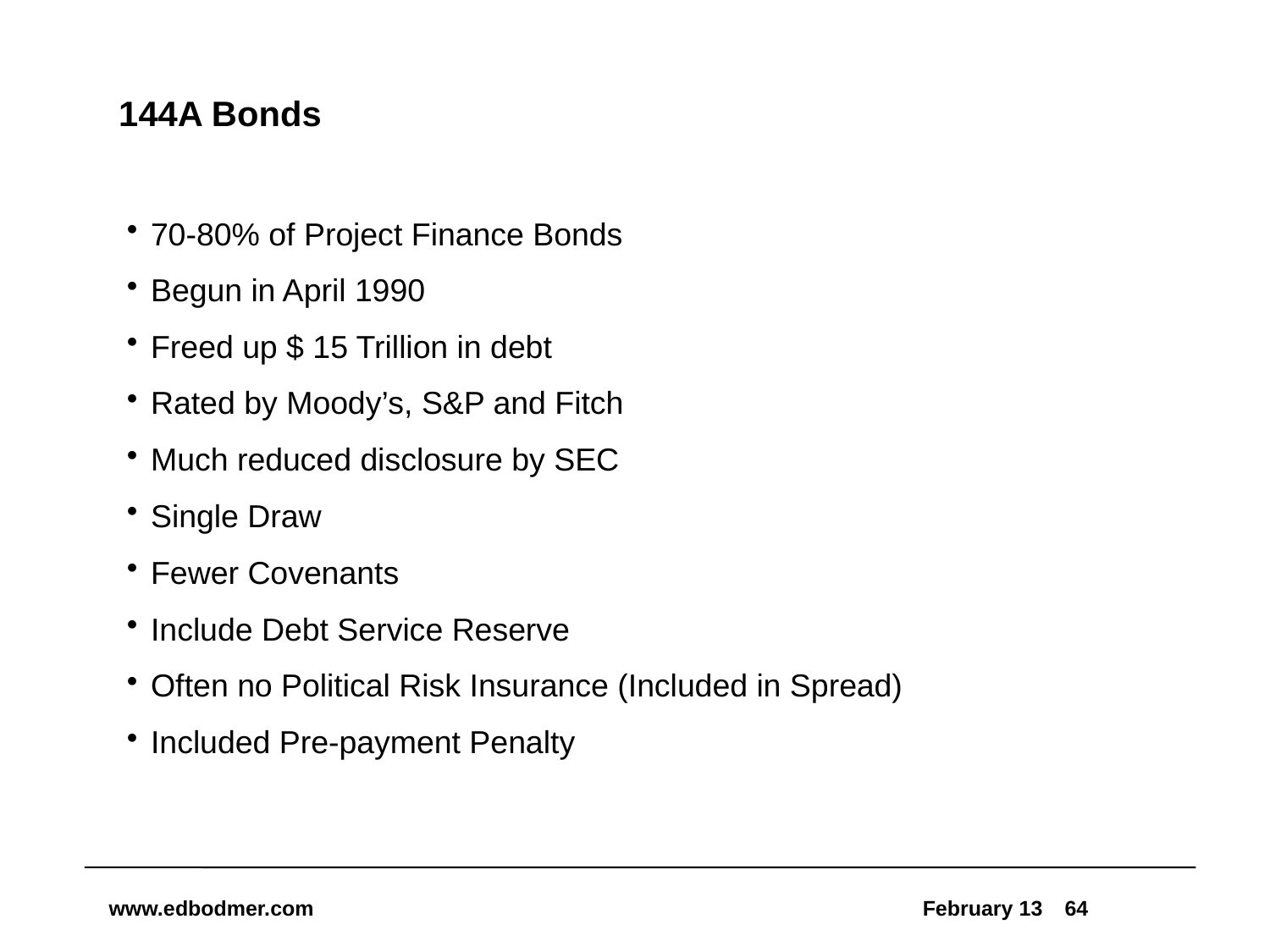

# 144A Bonds
70-80% of Project Finance Bonds
Begun in April 1990
Freed up $ 15 Trillion in debt
Rated by Moody’s, S&P and Fitch
Much reduced disclosure by SEC
Single Draw
Fewer Covenants
Include Debt Service Reserve
Often no Political Risk Insurance (Included in Spread)
Included Pre-payment Penalty